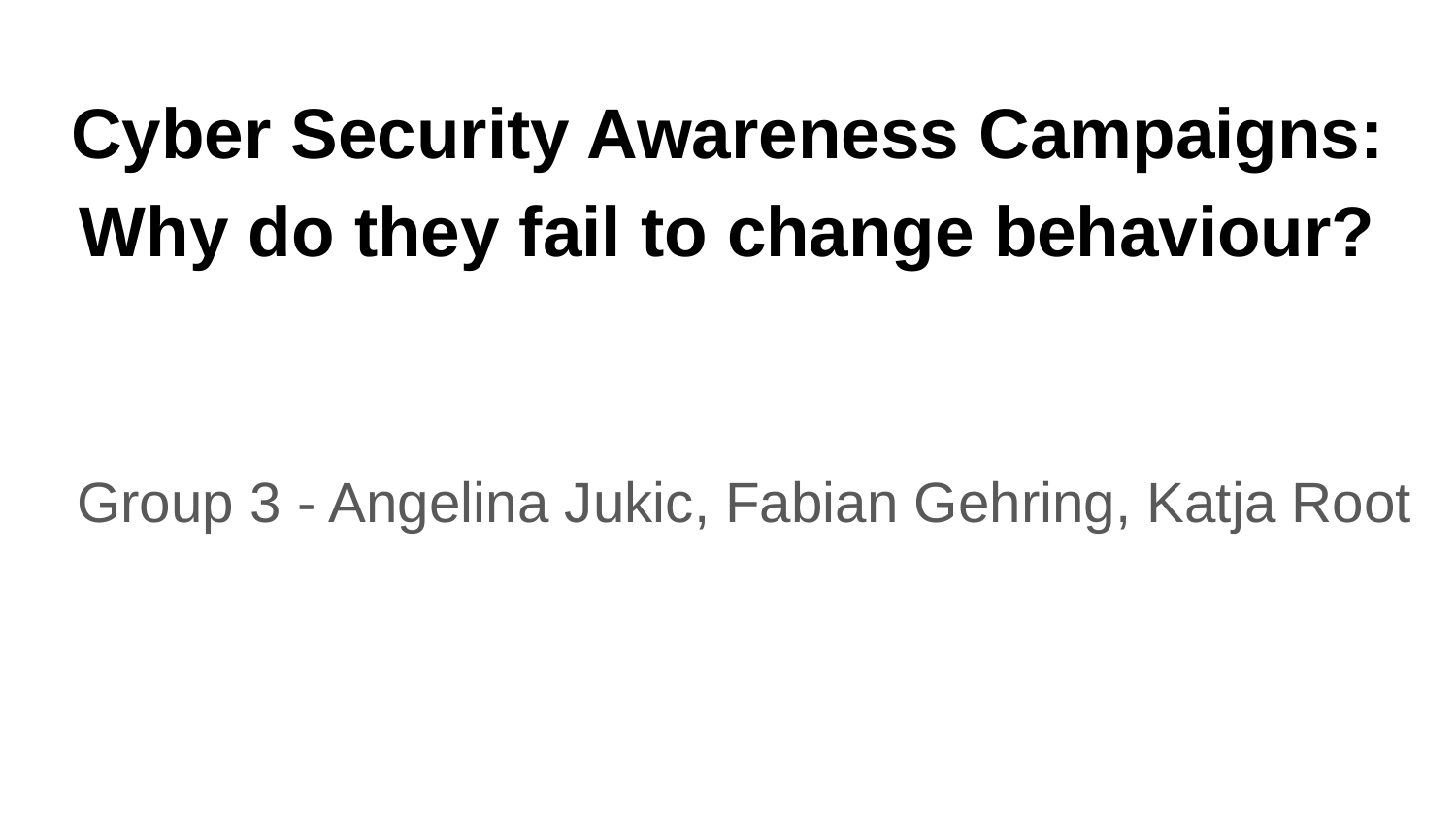

# Cyber Security Awareness Campaigns: Why do they fail to change behaviour?

Group 3 - Angelina Jukic, Fabian Gehring, Katja Root